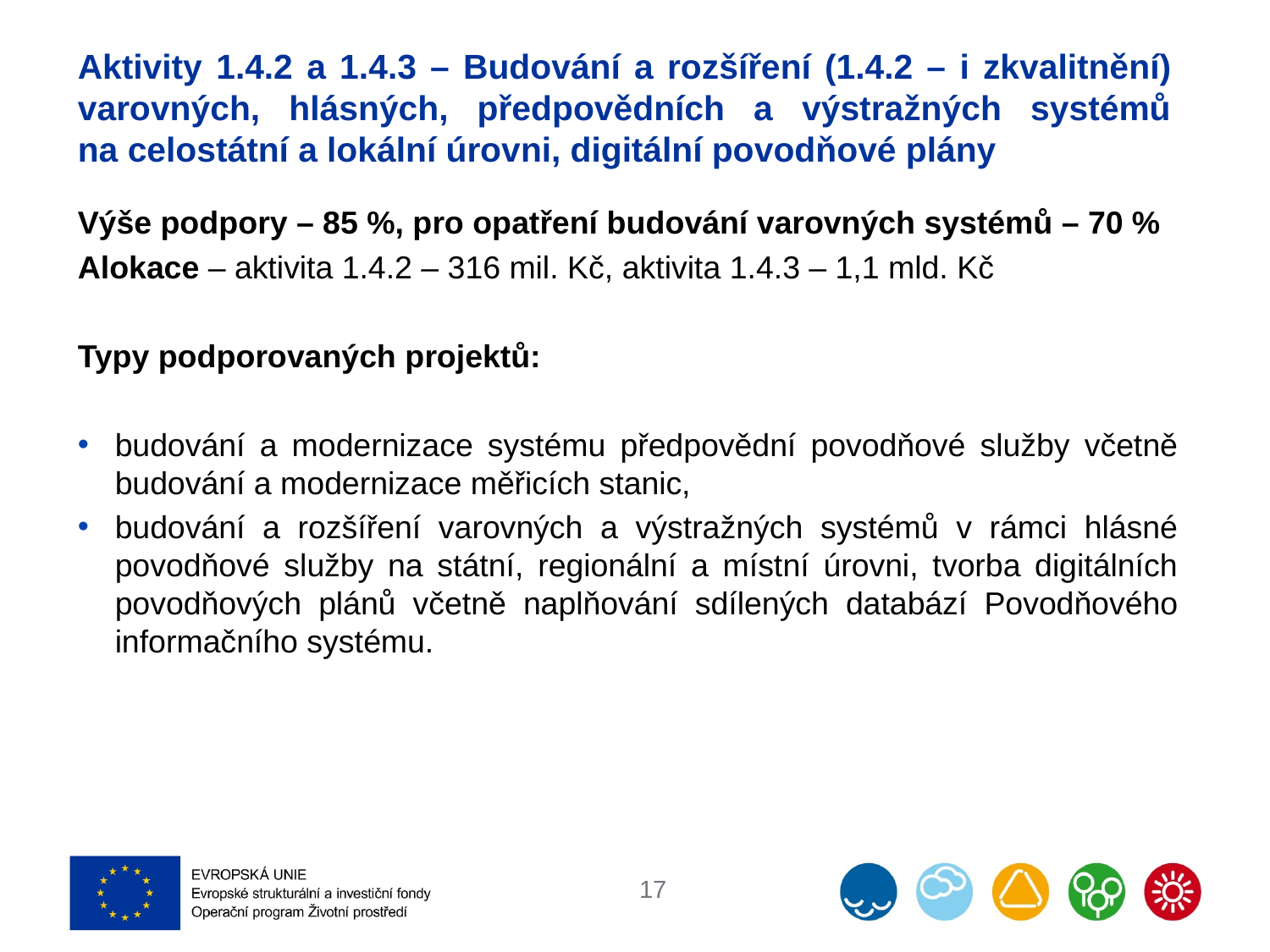

# Aktivity 1.4.2 a 1.4.3 – Budování a rozšíření (1.4.2 – i zkvalitnění) varovných, hlásných, předpovědních a výstražných systémů na celostátní a lokální úrovni, digitální povodňové plány
Výše podpory – 85 %, pro opatření budování varovných systémů – 70 %
Alokace – aktivita 1.4.2 – 316 mil. Kč, aktivita 1.4.3 – 1,1 mld. Kč

Typy podporovaných projektů:

budování a modernizace systému předpovědní povodňové služby včetně budování a modernizace měřicích stanic,
budování a rozšíření varovných a výstražných systémů v rámci hlásné povodňové služby na státní, regionální a místní úrovni, tvorba digitálních povodňových plánů včetně naplňování sdílených databází Povodňového informačního systému.
17